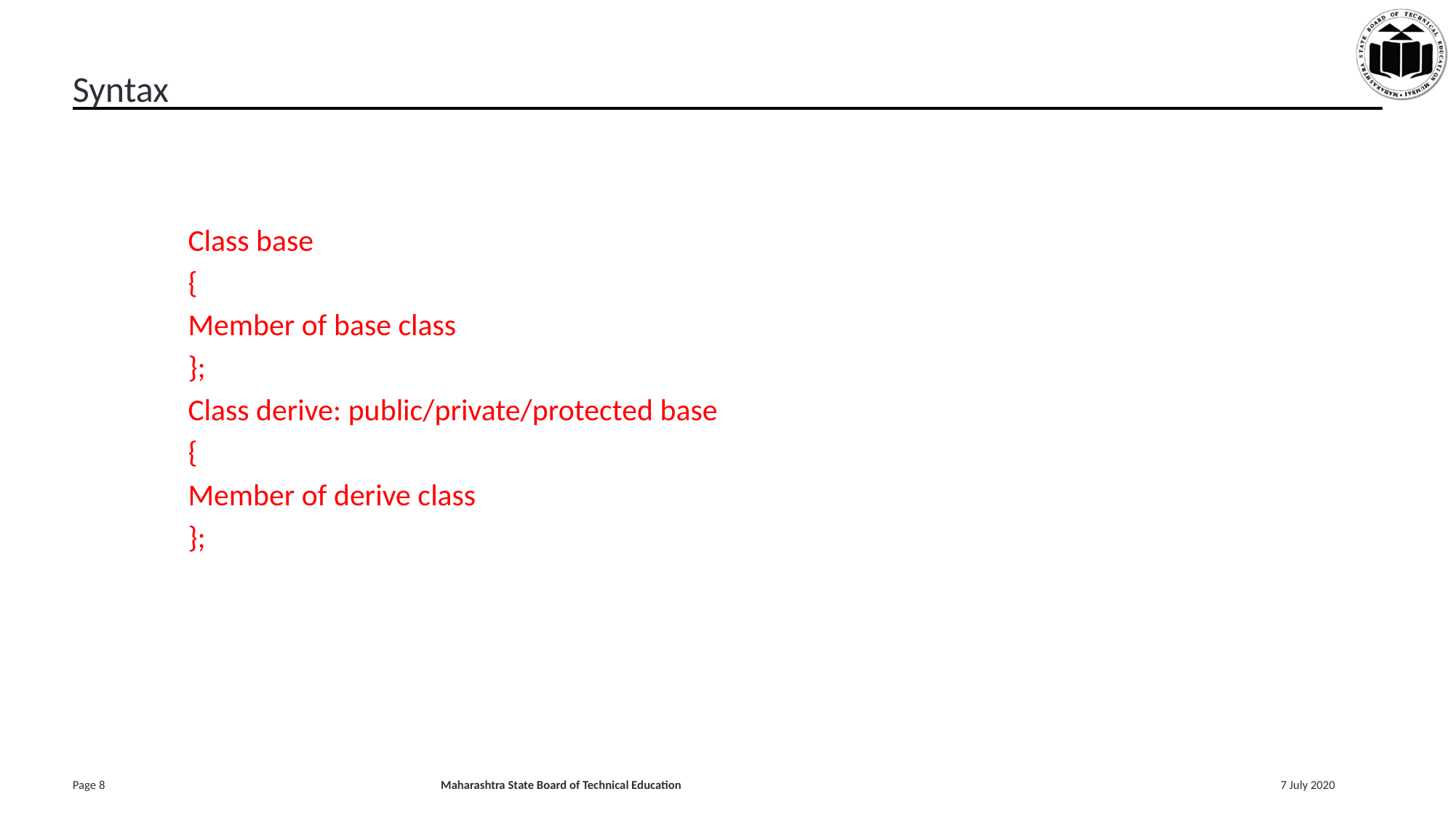

# Syntax

Class base
{
Member of base class
};
Class derive: public/private/protected base
{
Member of derive class
};